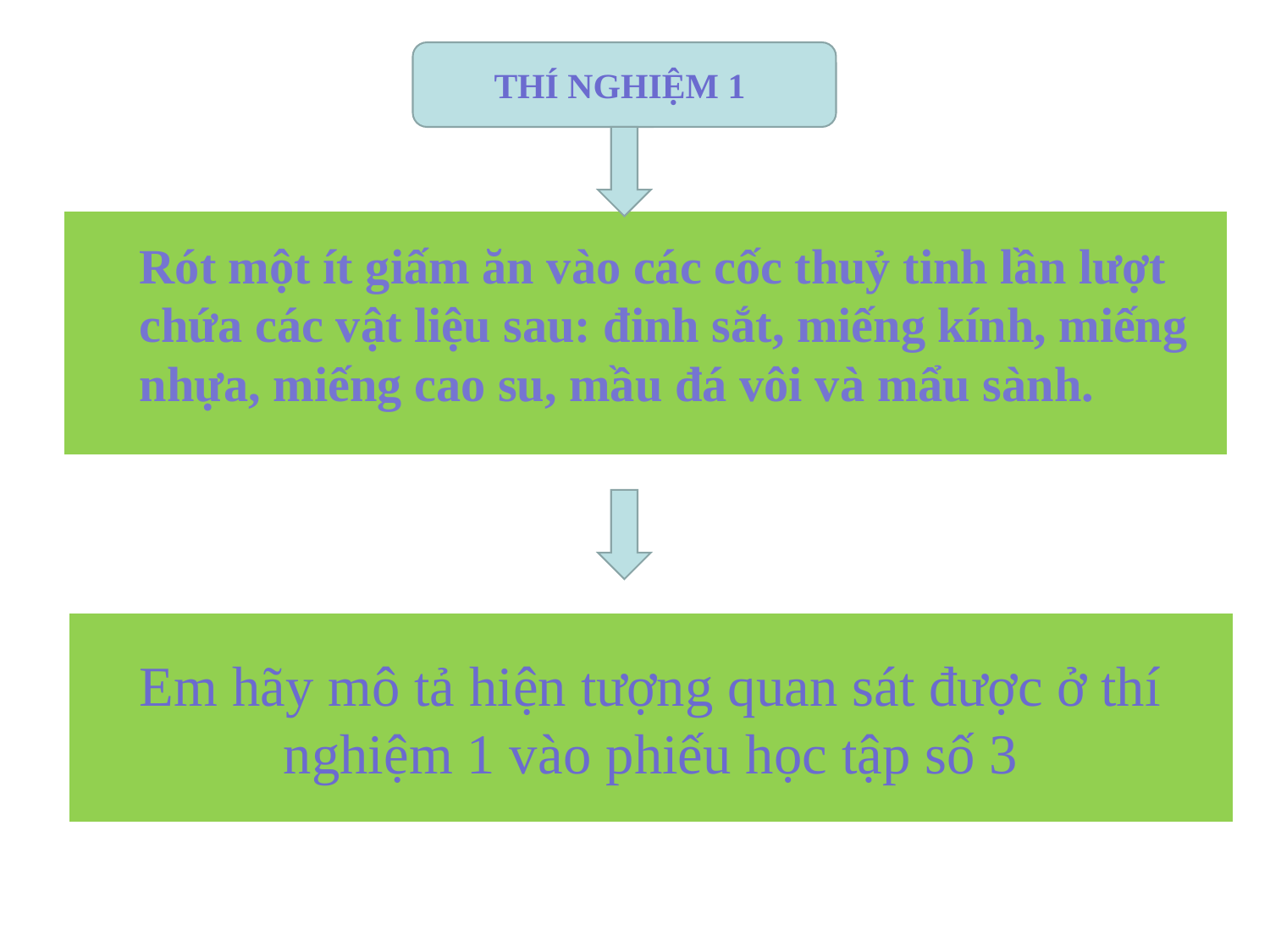

THÍ NGHIỆM 1

Rót một ít giấm ăn vào các cốc thuỷ tinh lần lượt chứa các vật liệu sau: đinh sắt, miếng kính, miếng nhựa, miếng cao su, mầu đá vôi và mẩu sành.

Em hãy mô tả hiện tượng quan sát được ở thí nghiệm 1 vào phiếu học tập số 3